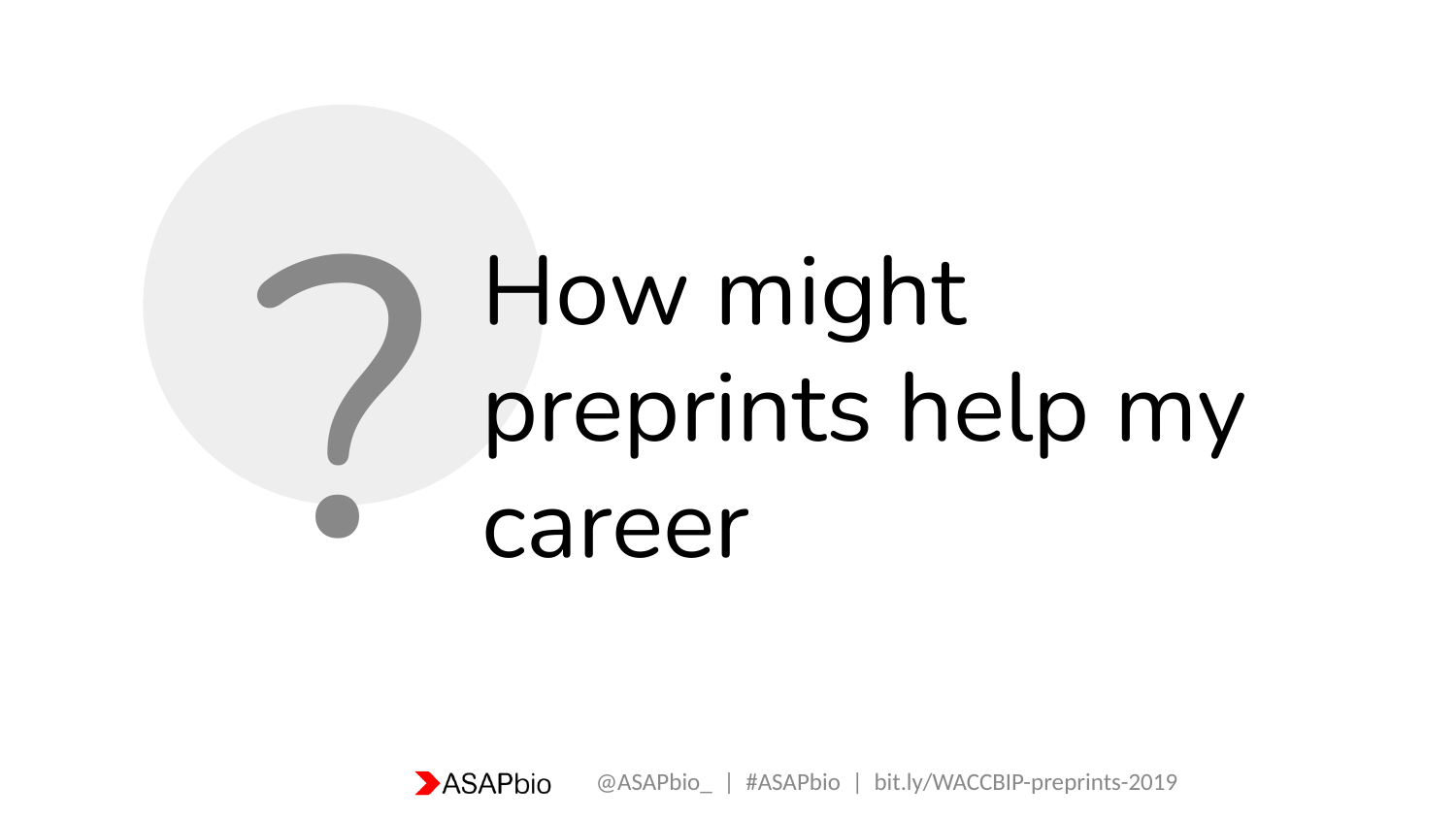

?
# How might preprints help my career